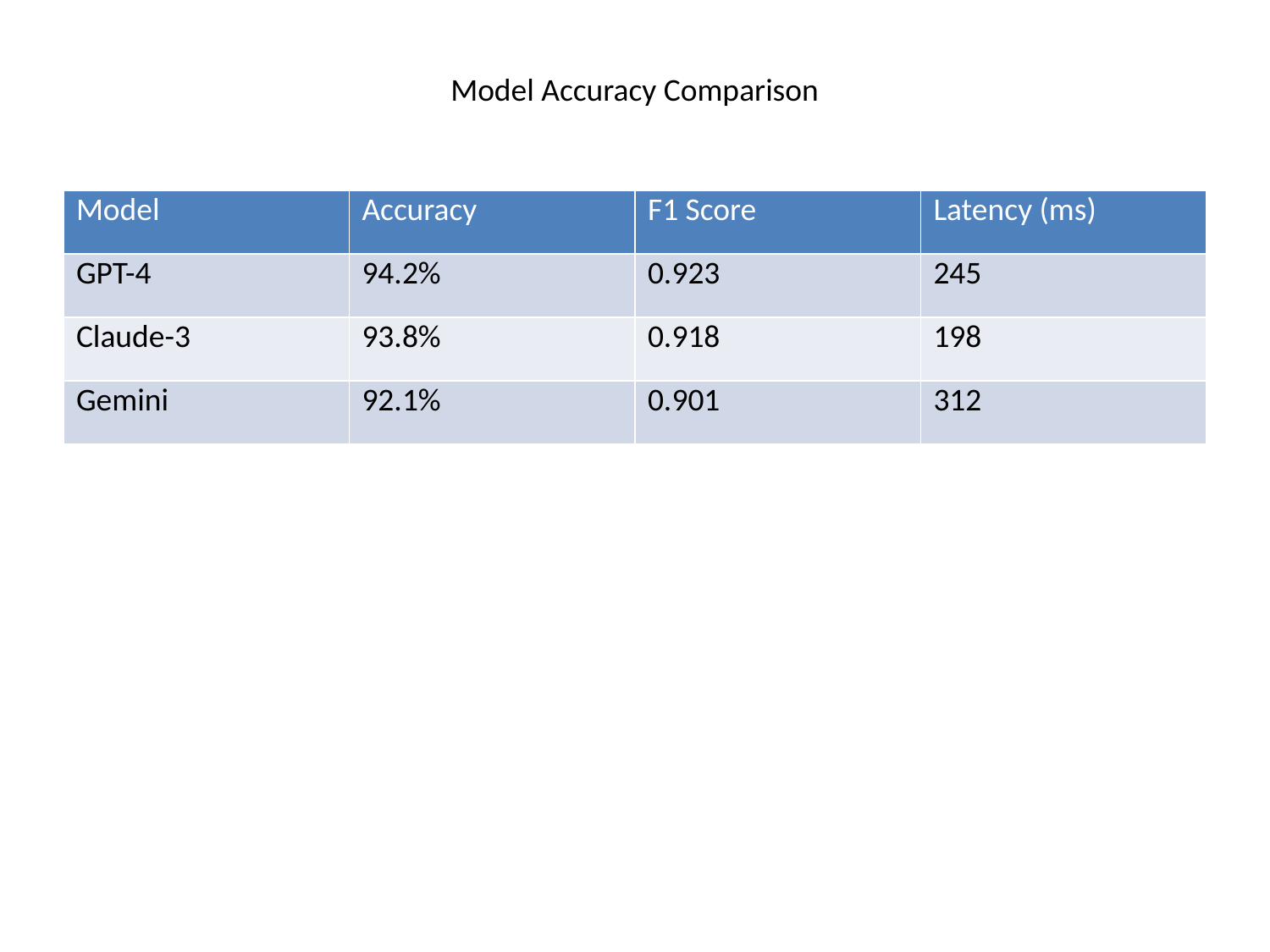

Model Accuracy Comparison
| Model | Accuracy | F1 Score | Latency (ms) |
| --- | --- | --- | --- |
| GPT-4 | 94.2% | 0.923 | 245 |
| Claude-3 | 93.8% | 0.918 | 198 |
| Gemini | 92.1% | 0.901 | 312 |